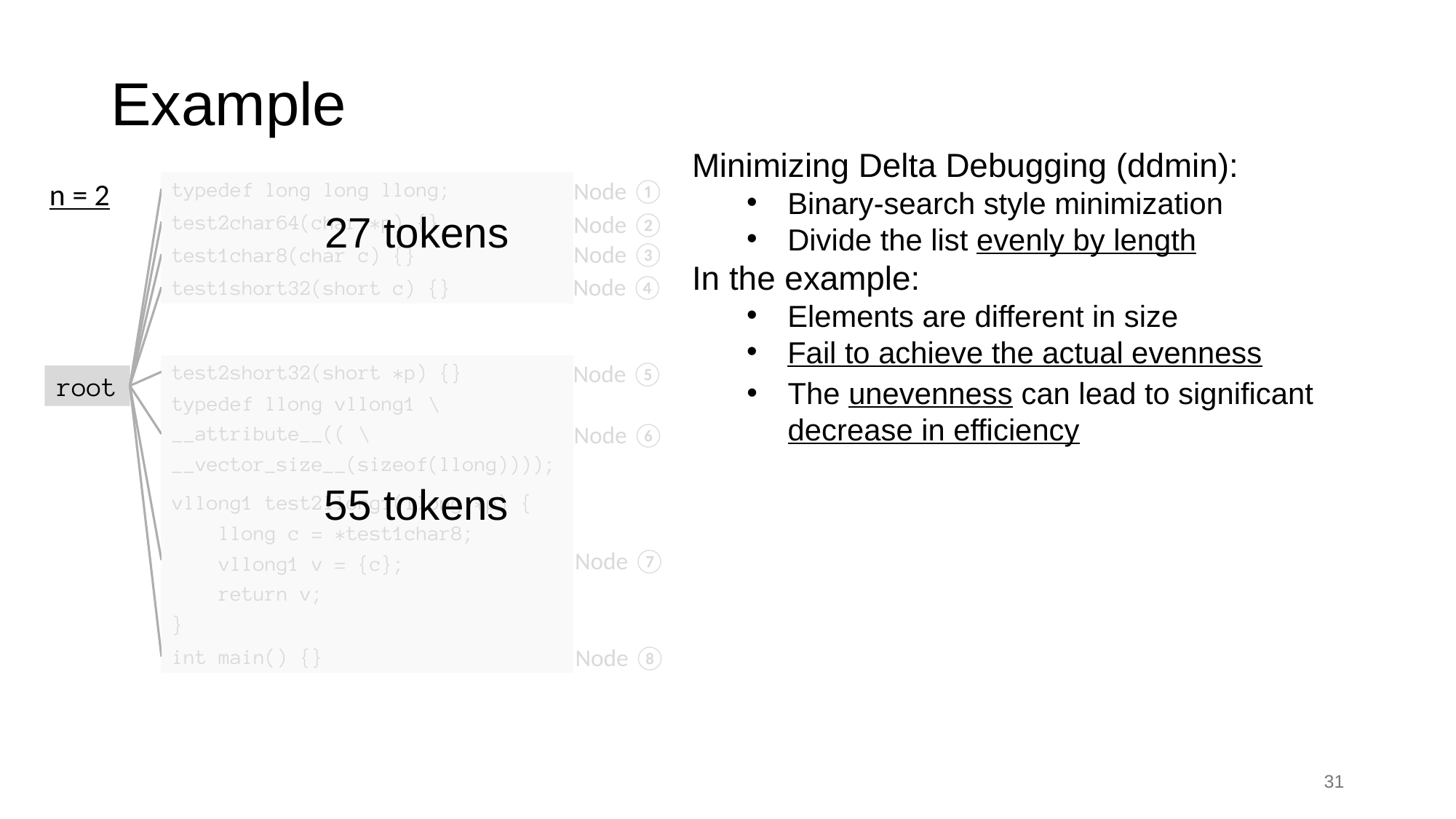

Example
Minimizing Delta Debugging (ddmin):
Binary-search style minimization
Divide the list evenly by length
In the example:
Elements are different in size
Fail to achieve the actual evenness
27 tokens
n = 2
Node ①
typedef long long llong;
Node ②
test2char64(char *p) {}
Node ③
test1char8(char c) {}
Node ④
test1short32(short c) {}
55 tokens
Node ⑤
test2short32(short *p) {}
root
The unevenness can lead to significant decrease in efficiency
typedef llong vllong1 \
__attribute__(( \
__vector_size__(sizeof(llong))));
Node ⑥
vllong1 test2llong1(llong *p) {
    llong c = *test1char8;
    vllong1 v = {c};
    return v;
}
Node ⑦
Node ⑧
int main() {}
31